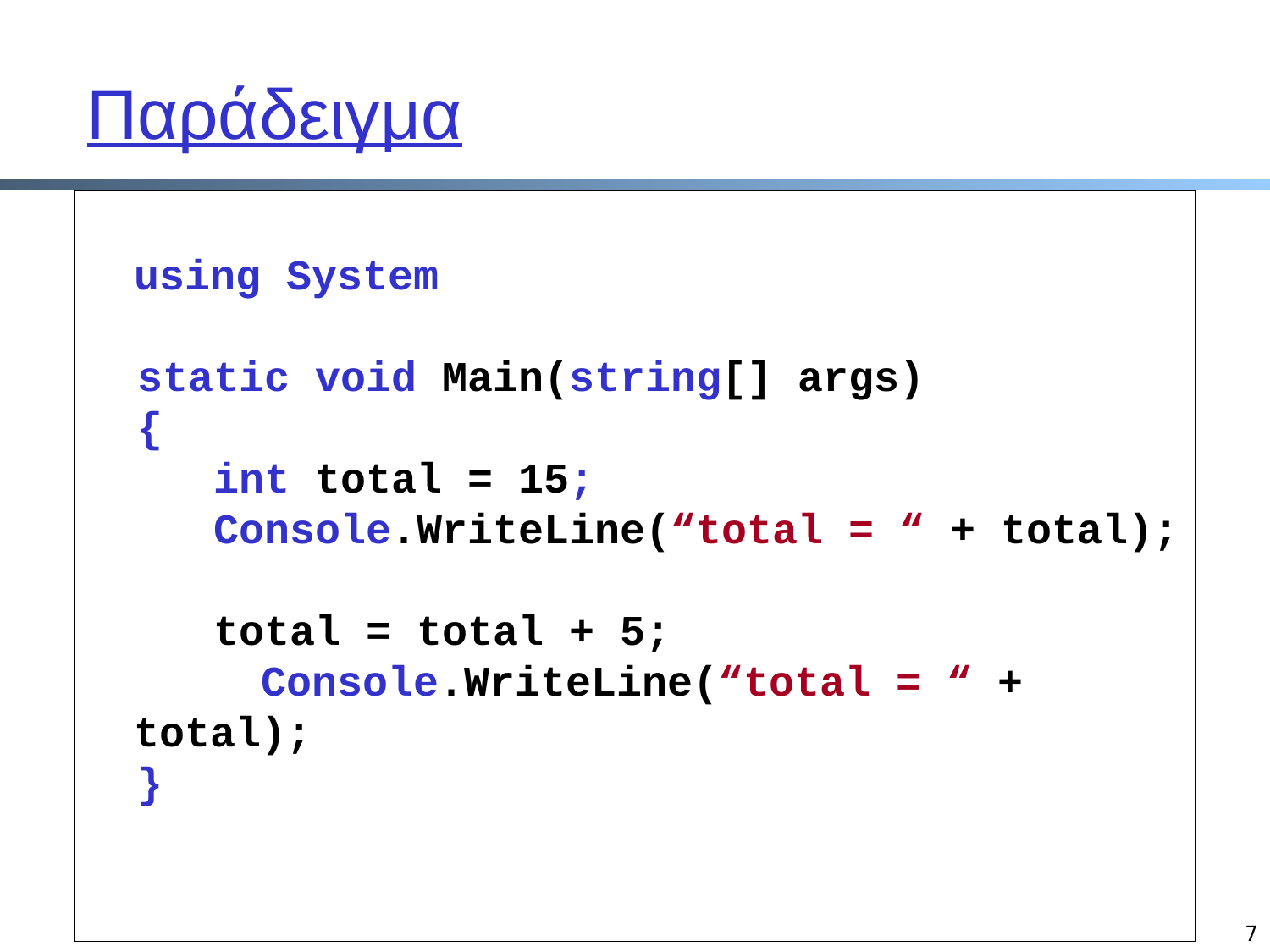

Παράδειγμα

	using System

  static void Main(string[] args)
  {
     int total = 15;
     Console.WriteLine(“total = “ + total);

     total = total + 5;
		Console.WriteLine(“total = “ + total);
  }
7